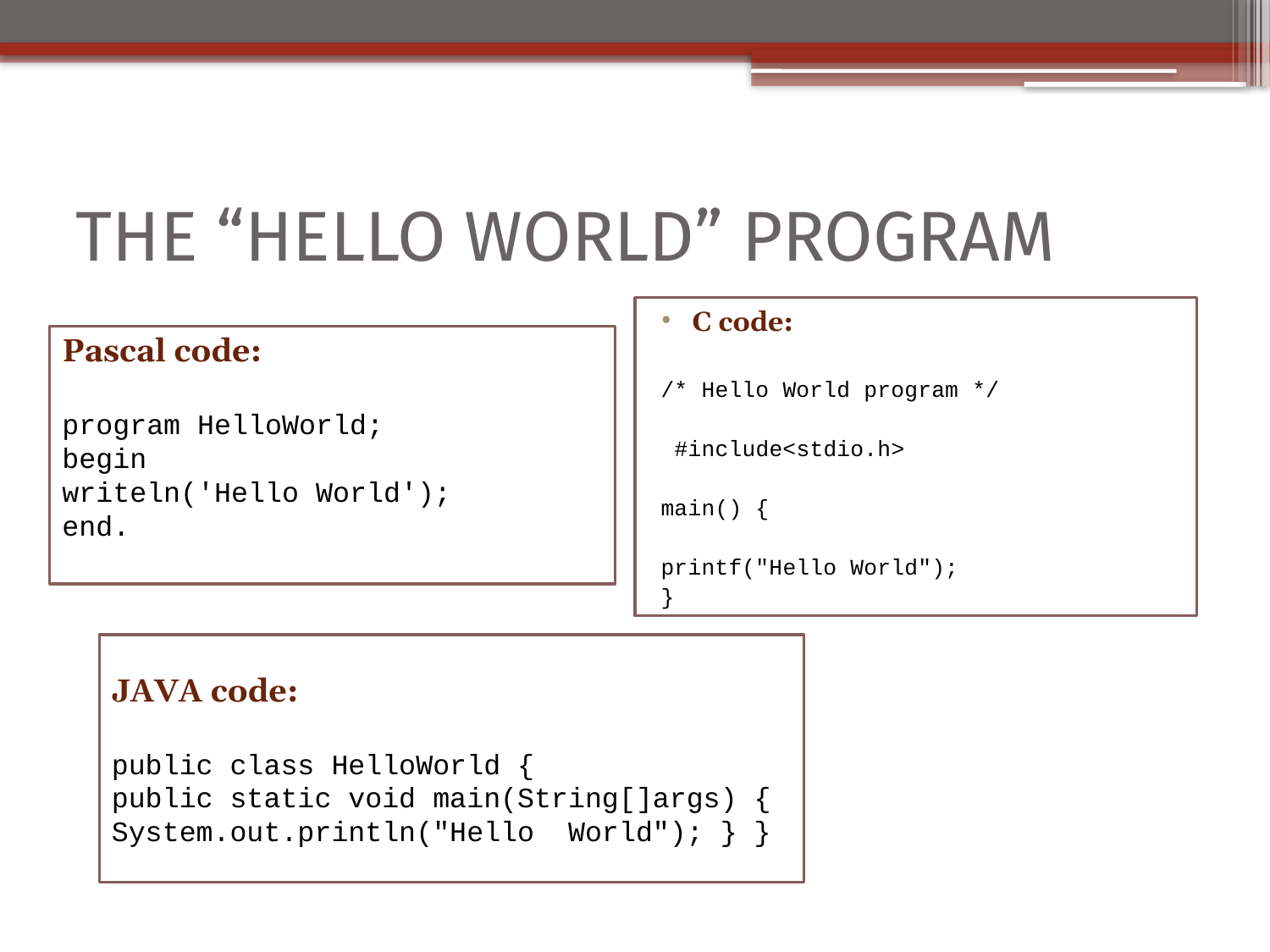

# THE “HELLO WORLD” PROGRAM
C code:

/* Hello World program */

 #include<stdio.h>

main() {

printf("Hello World");
}
Pascal code:

program HelloWorld;
begin
writeln('Hello World');
end.

JAVA code:

public class HelloWorld {
public static void main(String[]args) {
System.out.println("Hello  World"); } }